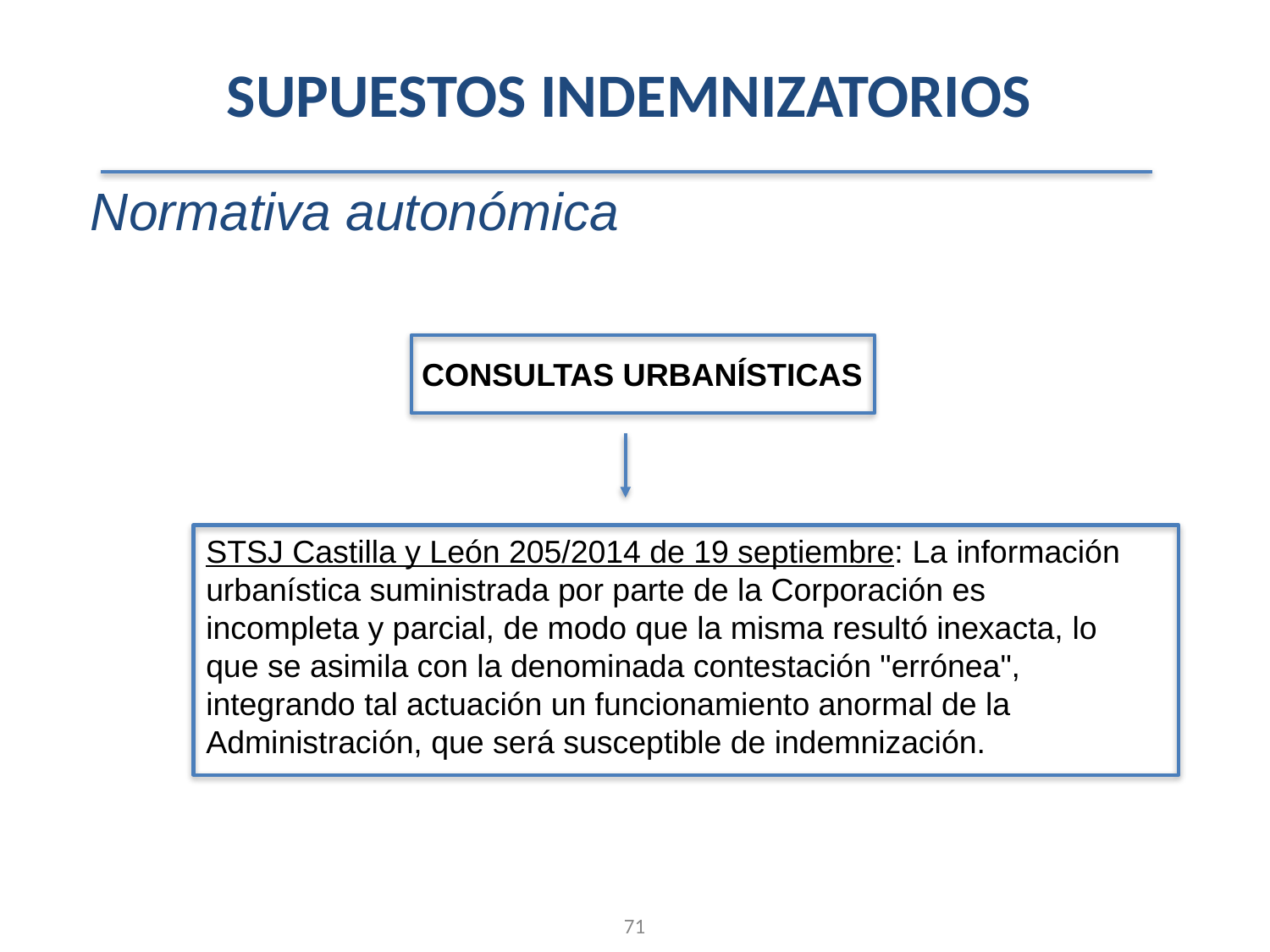

SUPUESTOS INDEMNIZATORIOS
Normativa autonómica

CONSULTAS URBANÍSTICAS

STSJ Castilla y León 205/2014 de 19 septiembre: La información urbanística suministrada por parte de la Corporación es incompleta y parcial, de modo que la misma resultó inexacta, lo que se asimila con la denominada contestación "errónea", integrando tal actuación un funcionamiento anormal de la Administración, que será susceptible de indemnización.

71